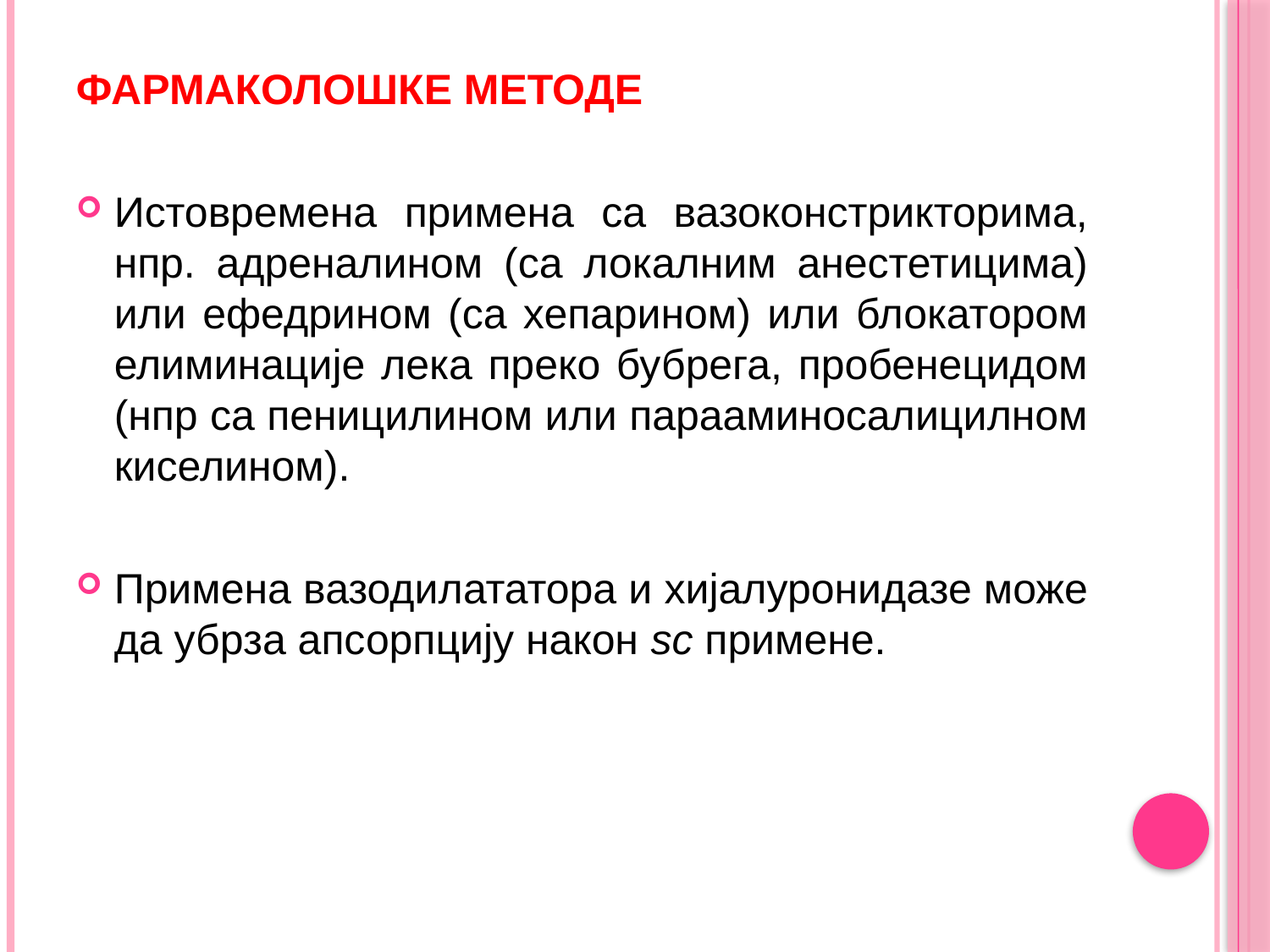

ФАРМАКОЛОШКЕ МЕТОДЕ

Истовремена примена са вазоконстрикторима, нпр. адреналином (са локалним анестетицима) или ефедрином (са хепарином) или блокатором елиминације лека преко бубрега, пробенецидом (нпр са пеницилином или парааминосалицилном киселином).

Примена вазодилататора и хијалуронидазе може да убрза апсорпцију након sc примене.